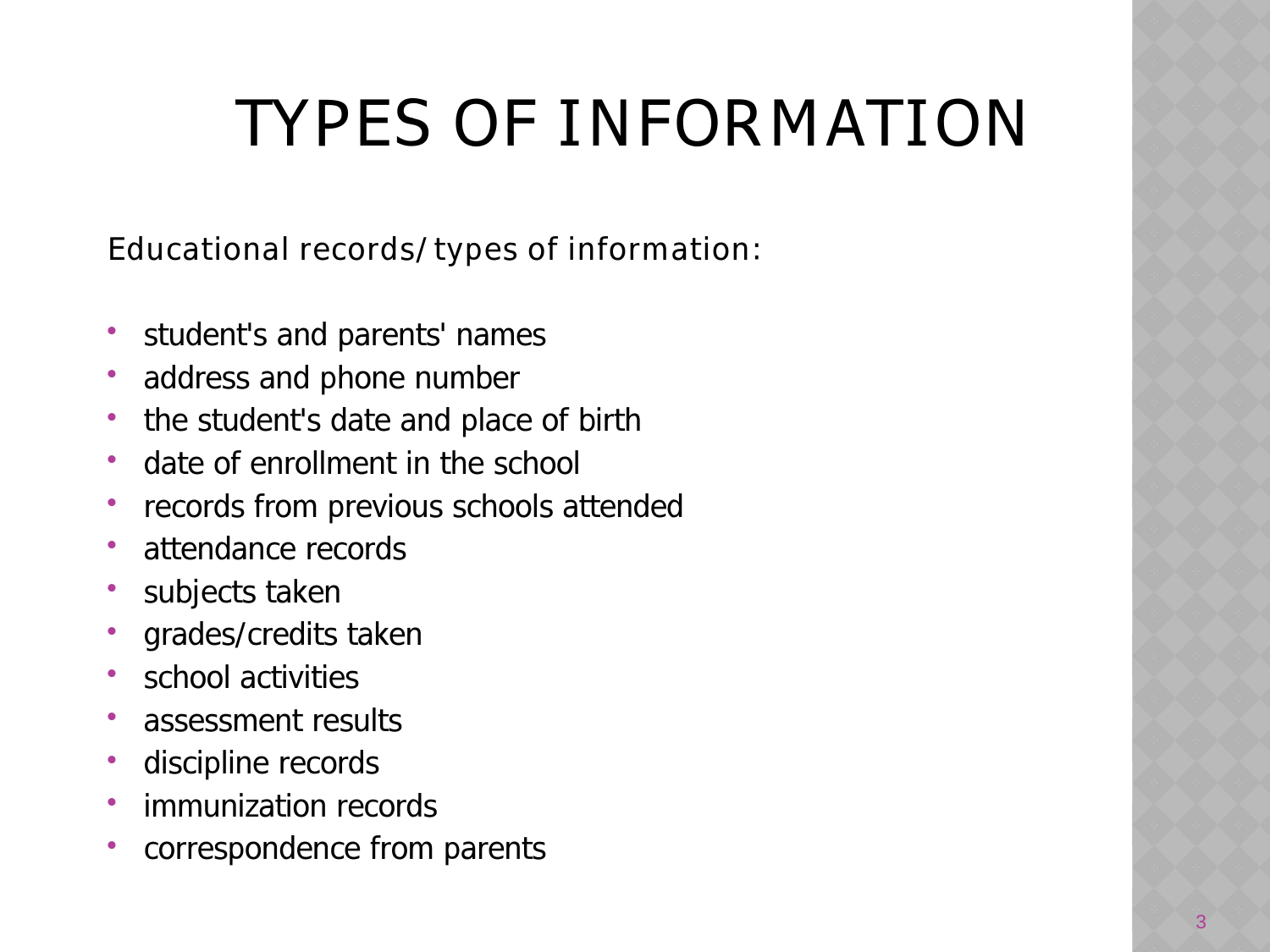

# Types of Information

Educational records/types of information:

student's and parents' names
address and phone number
the student's date and place of birth
date of enrollment in the school
records from previous schools attended
attendance records
subjects taken
grades/credits taken
school activities
assessment results
discipline records
immunization records
correspondence from parents

3